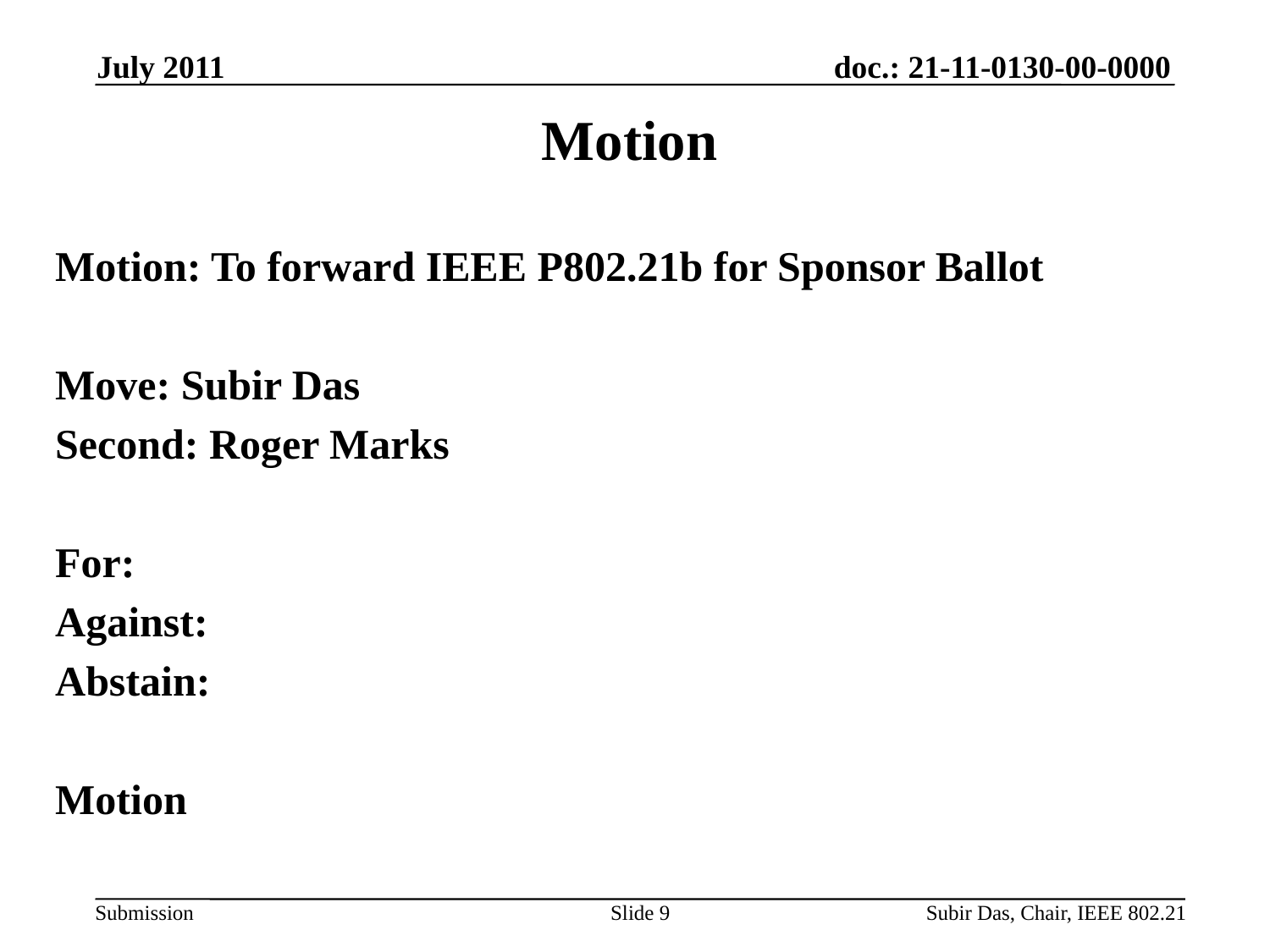

July 2011
# Motion
Motion: To forward IEEE P802.21b for Sponsor Ballot

Move: Subir Das
Second: Roger Marks

For:
Against:
Abstain:

Motion
Slide 9
Subir Das, Chair, IEEE 802.21